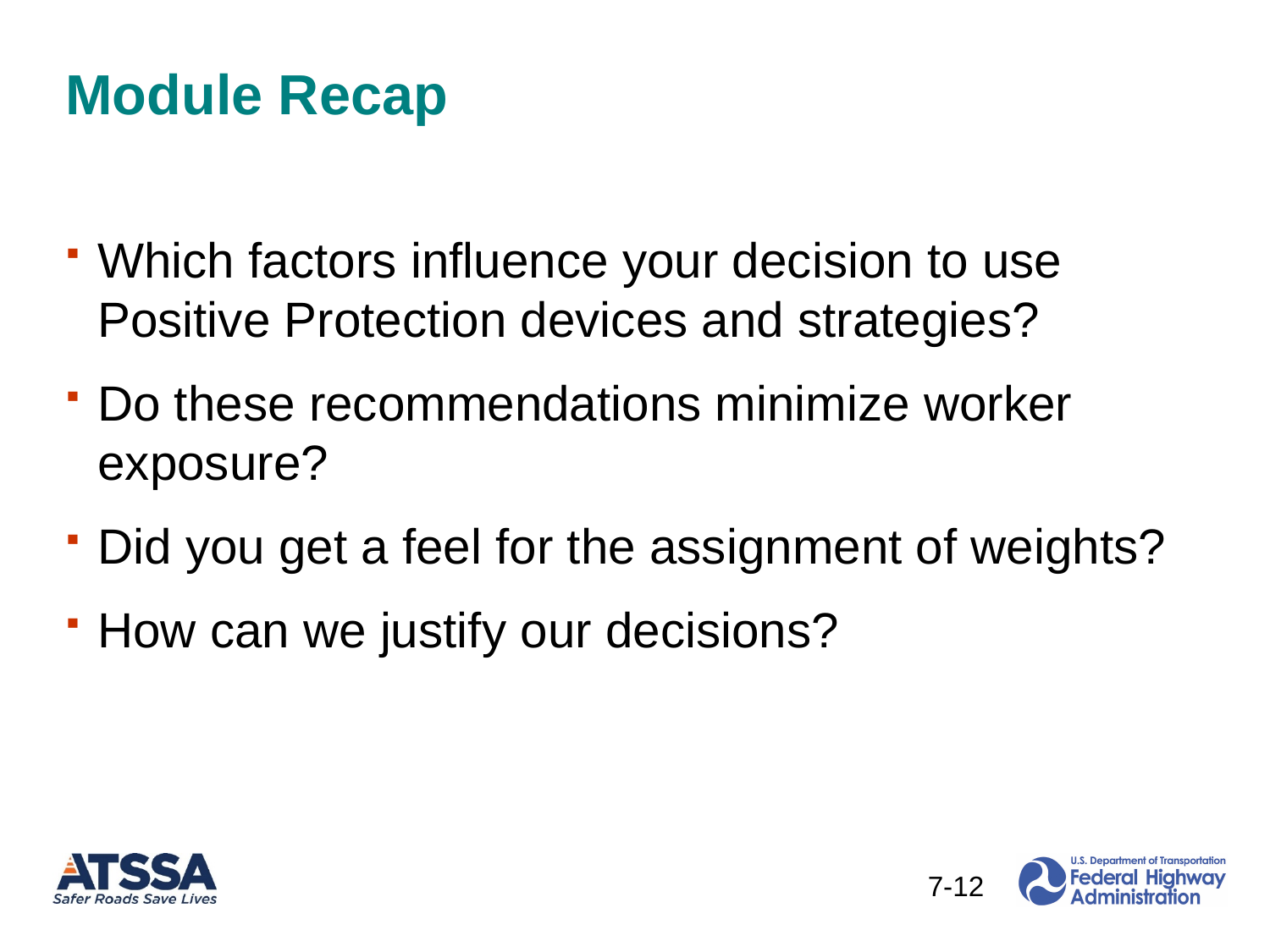

# Module Recap
Which factors influence your decision to use Positive Protection devices and strategies?
Do these recommendations minimize worker exposure?
Did you get a feel for the assignment of weights?
How can we justify our decisions?